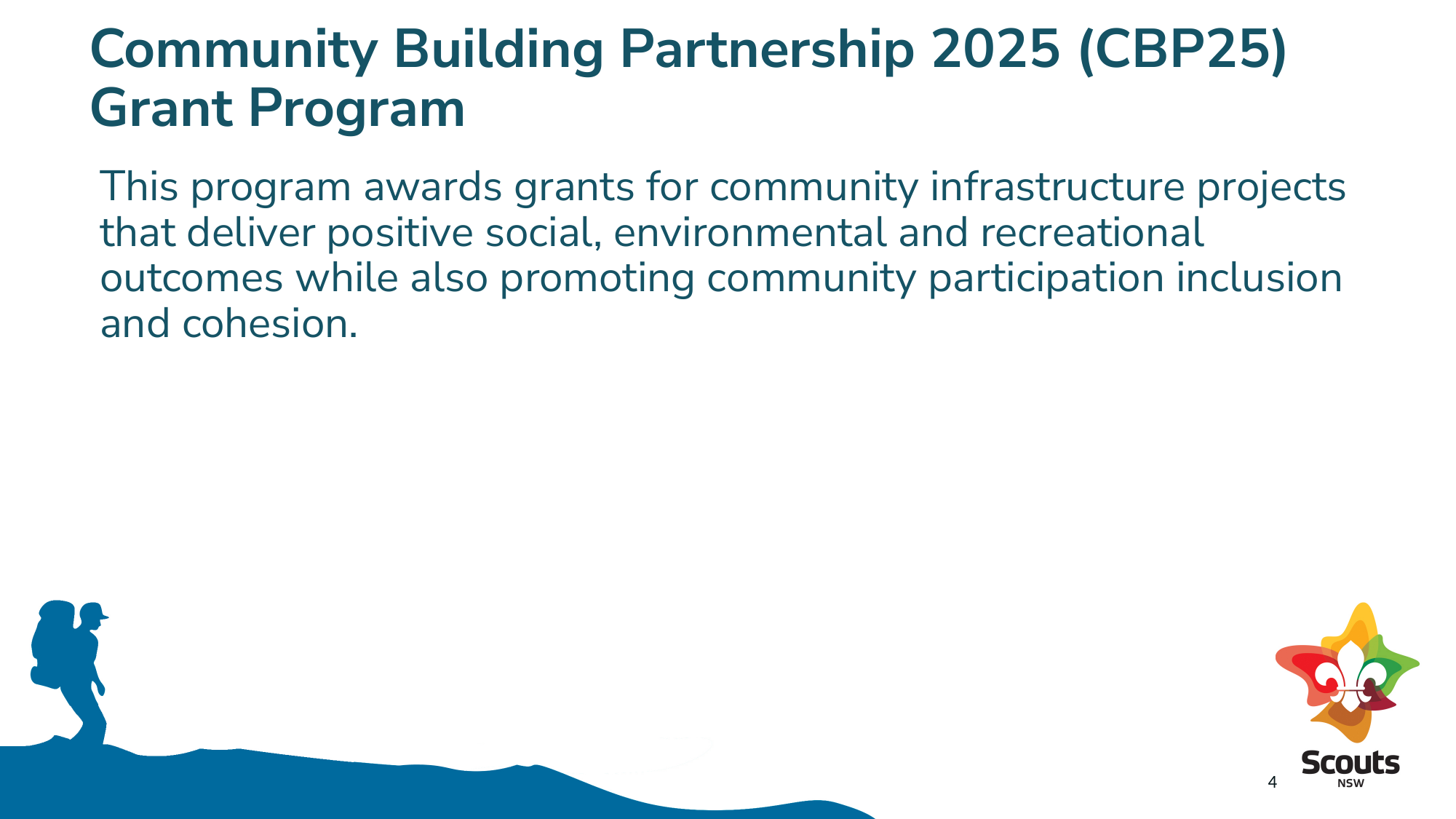

# Community Building Partnership 2025 (CBP25) Grant Program
This program awards grants for community infrastructure projects that deliver positive social, environmental and recreational outcomes while also promoting community participation inclusion and cohesion.
4